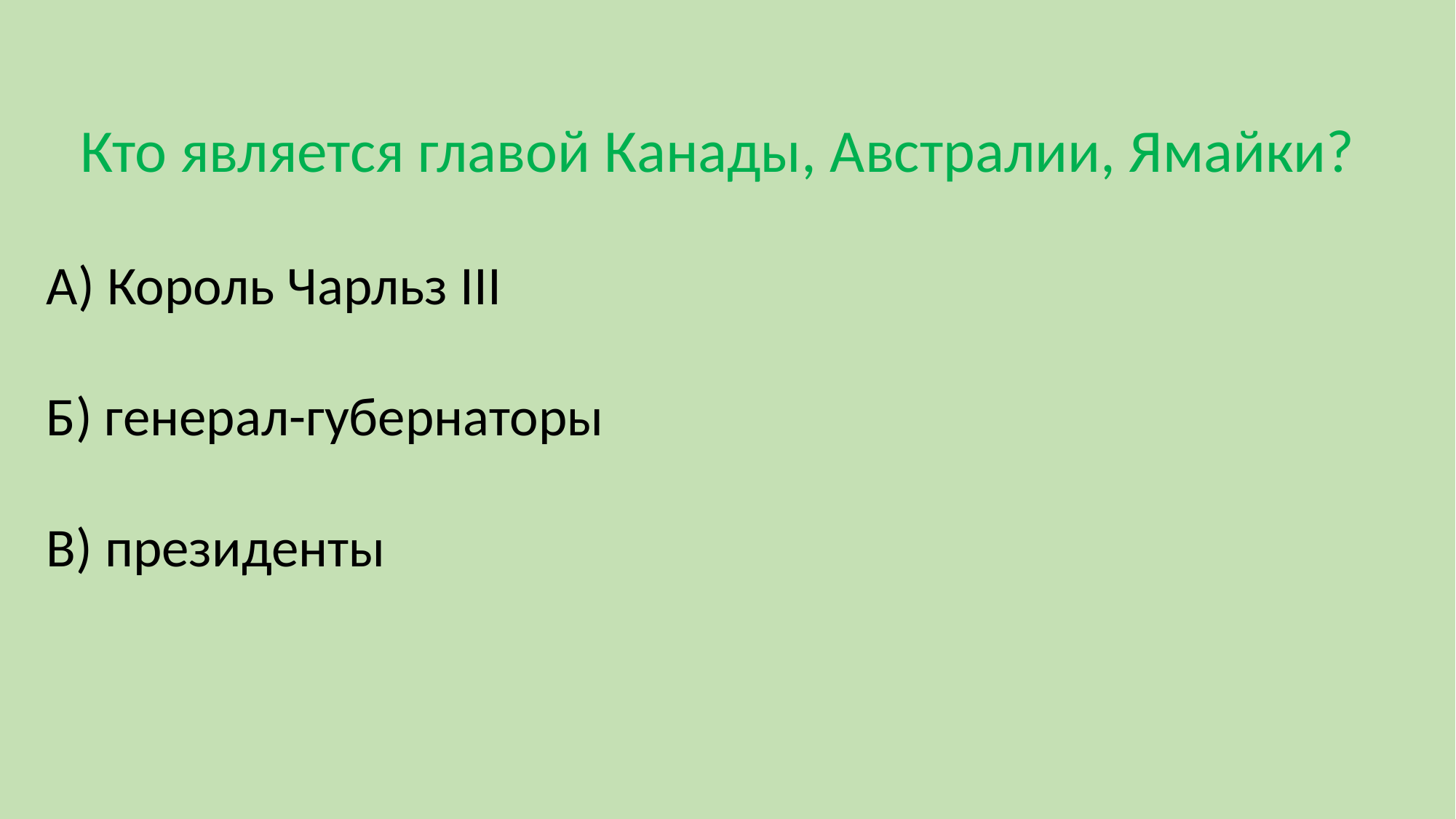

Кто является главой Канады, Австралии, Ямайки?

А) Король Чарльз III

Б) генерал-губернаторы

В) президенты